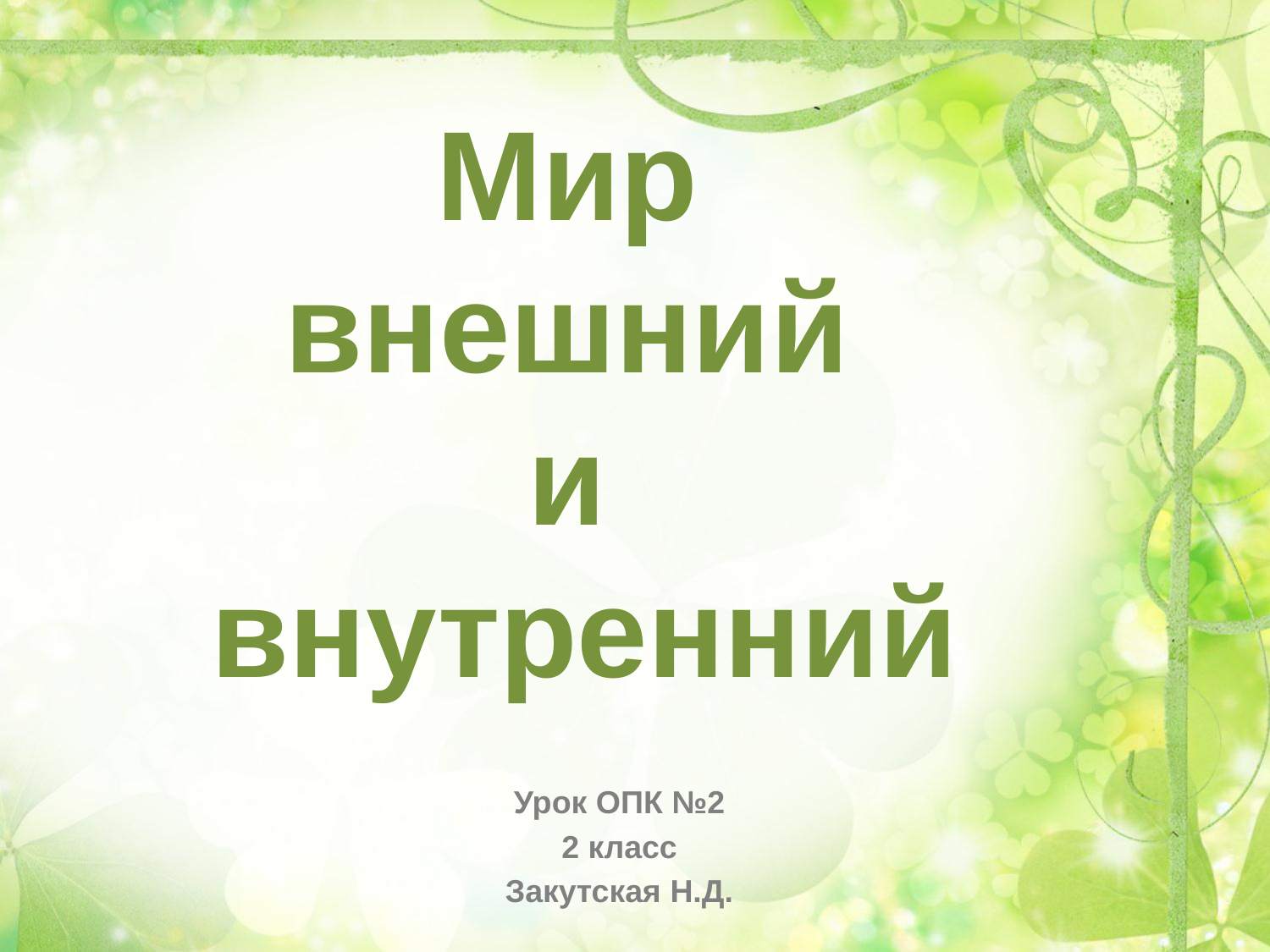

# Мир внешний и внутренний
Урок ОПК №2
2 класс
Закутская Н.Д.